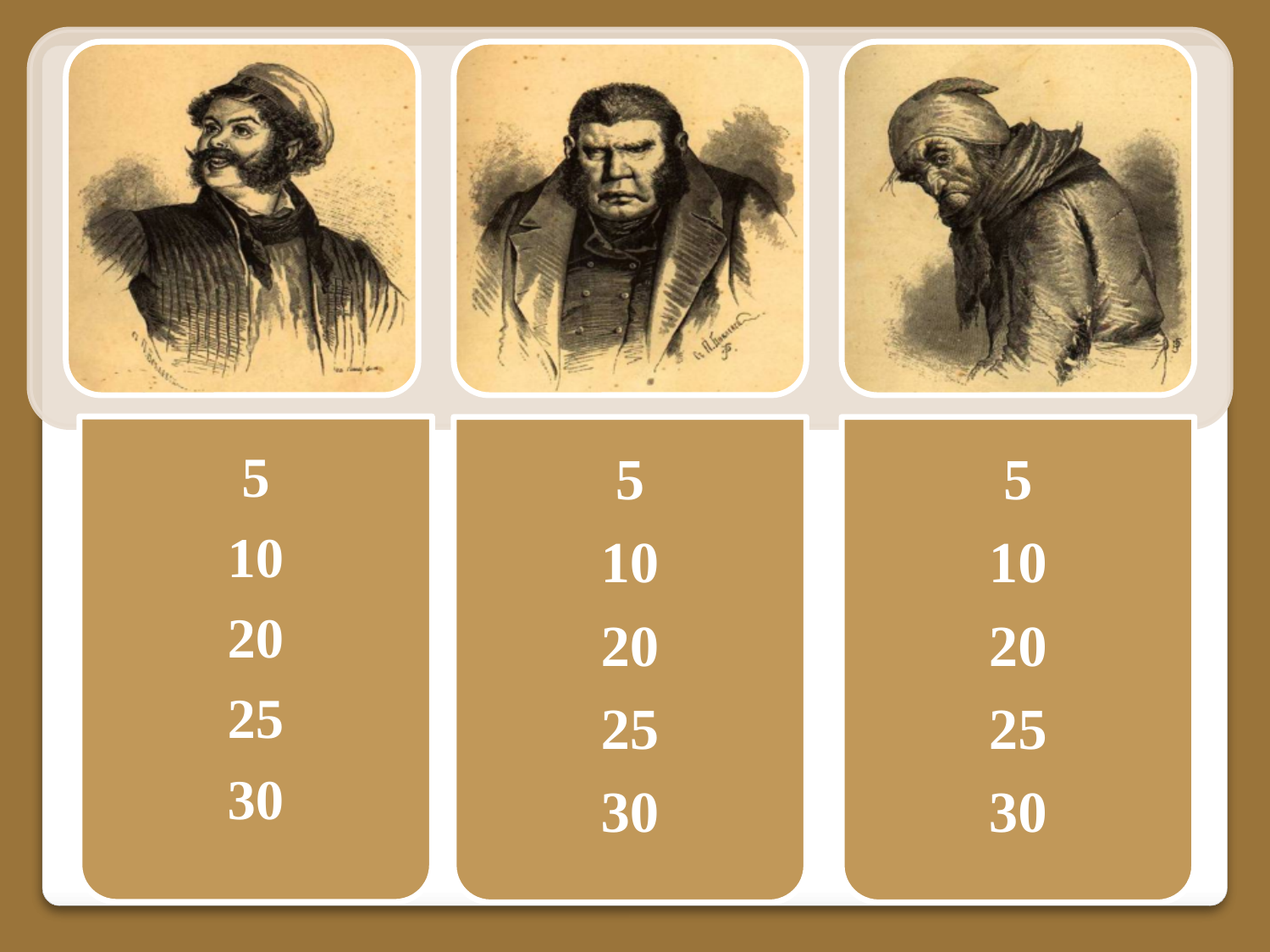

5
10
20
25
30
5
10
20
25
30
5
10
20
25
30